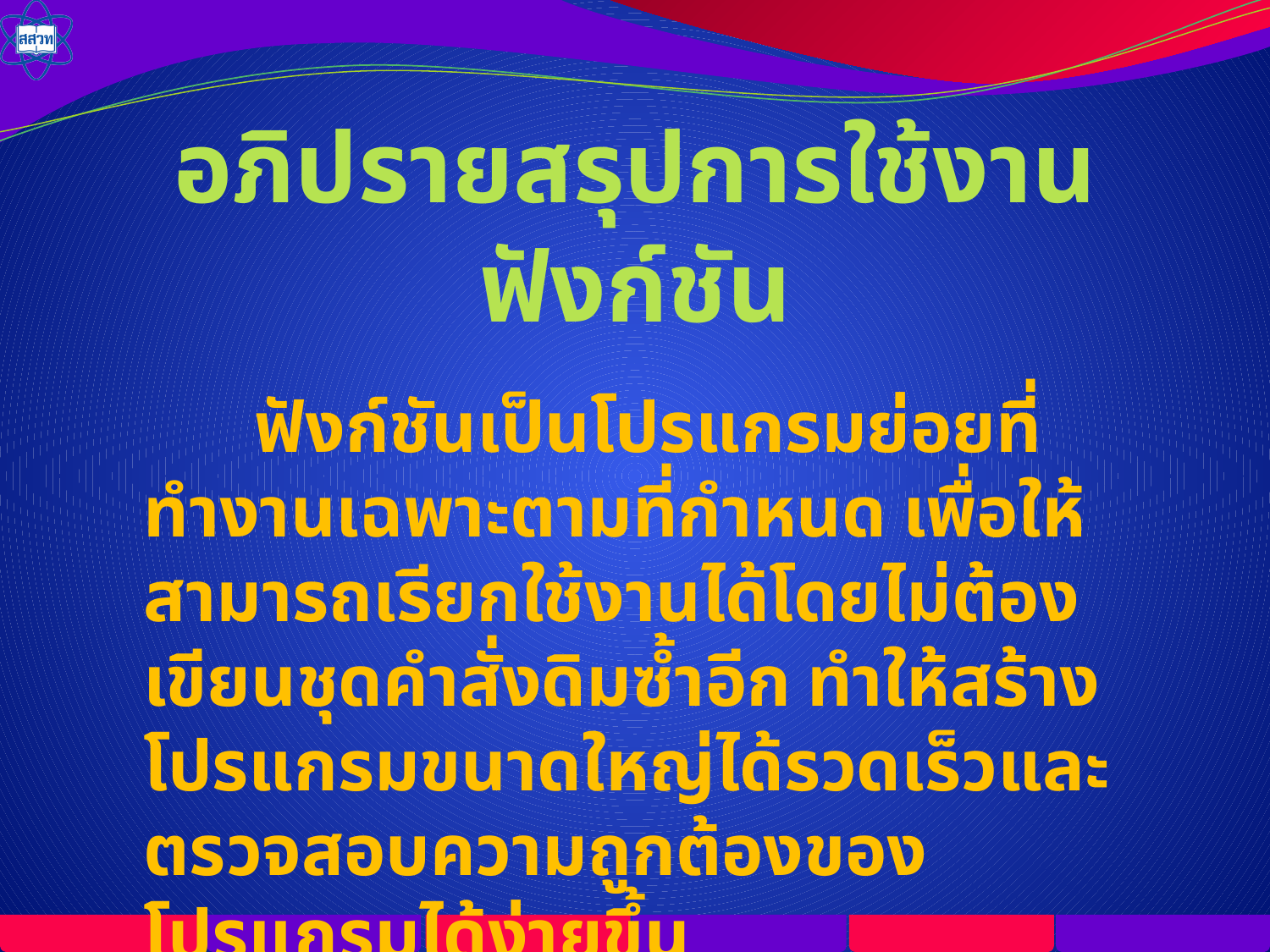

# อภิปรายสรุปการใช้งานฟังก์ชัน
         ฟังก์ชันเป็นโปรแกรมย่อยที่ทำงานเฉพาะตามที่กำหนด เพื่อให้สามารถเรียกใช้งานได้โดยไม่ต้องเขียนชุดคำสั่งดิมซ้ำอีก ทำให้สร้างโปรแกรมขนาดใหญ่ได้รวดเร็วและตรวจสอบความถูกต้องของโปรแกรมได้ง่ายขึ้น